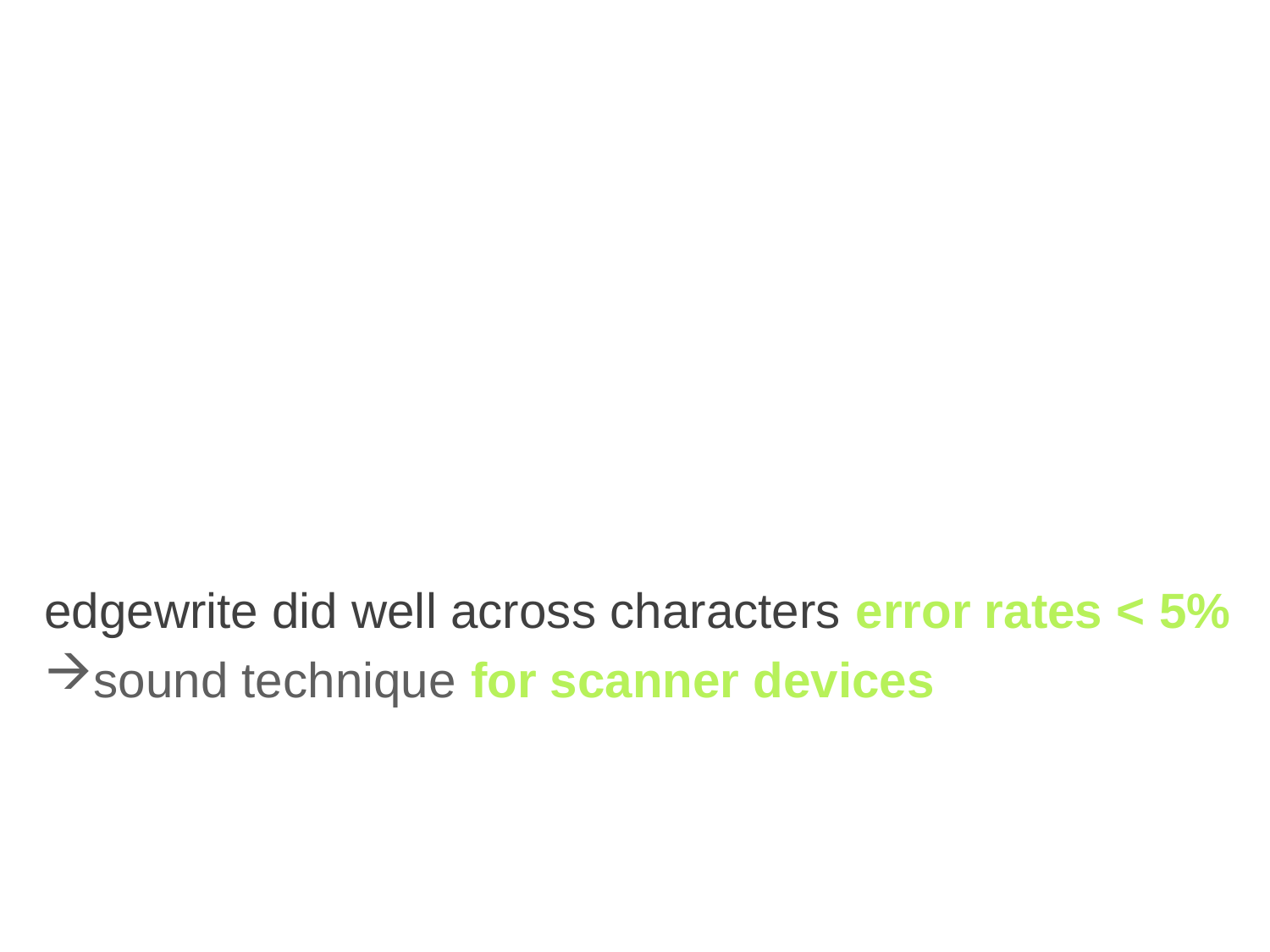

edgewrite did well across characters error rates < 5%
sound technique for scanner devices